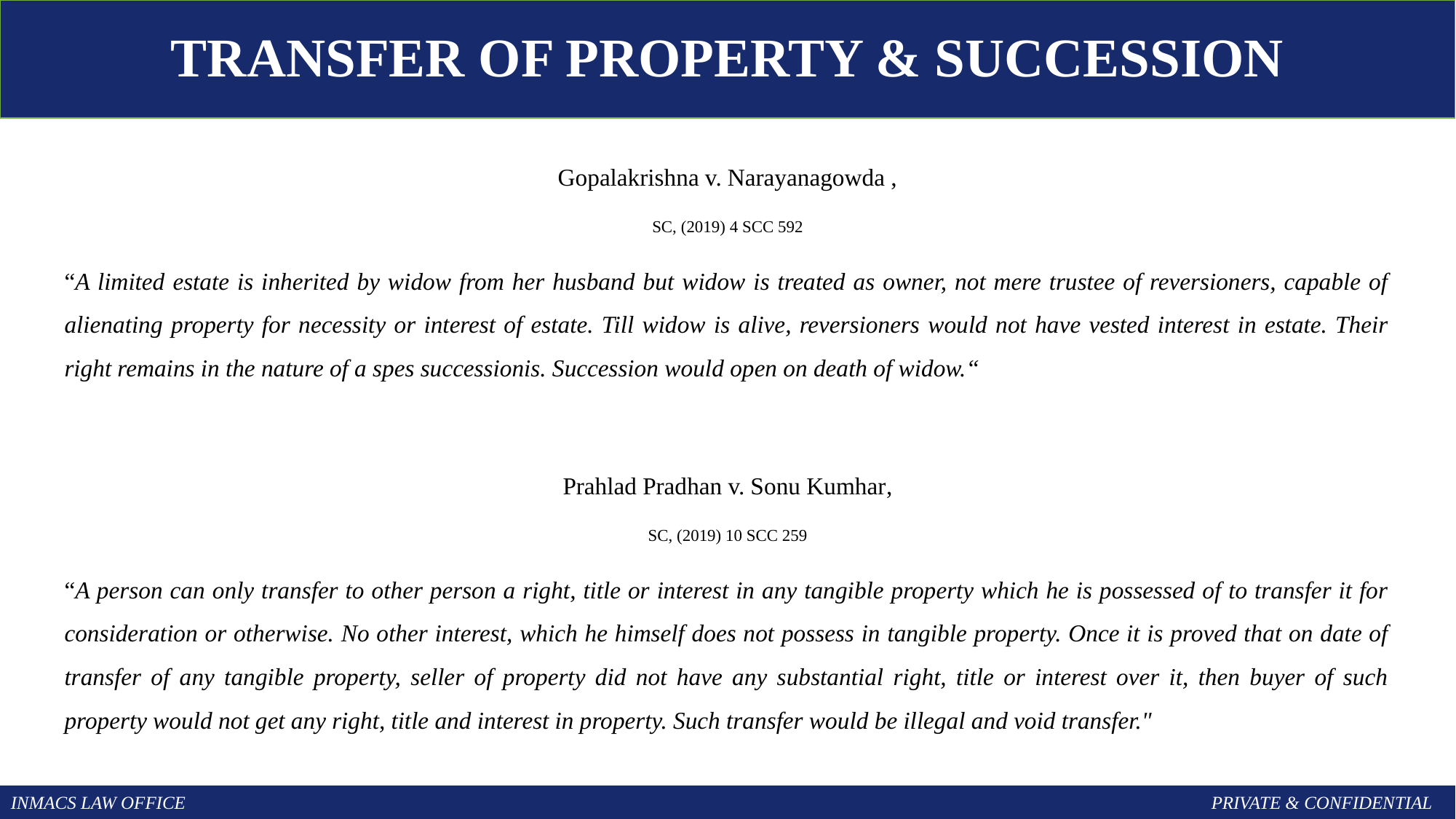

TRANSFER OF PROPERTY & SUCCESSION
Gopalakrishna v. Narayanagowda ,
SC, (2019) 4 SCC 592
“A limited estate is inherited by widow from her husband but widow is treated as owner, not mere trustee of reversioners, capable of alienating property for necessity or interest of estate. Till widow is alive, reversioners would not have vested interest in estate. Their right remains in the nature of a spes successionis. Succession would open on death of widow.“

Prahlad Pradhan v. Sonu Kumhar,
SC, (2019) 10 SCC 259
“A person can only transfer to other person a right, title or interest in any tangible property which he is possessed of to transfer it for consideration or otherwise. No other interest, which he himself does not possess in tangible property. Once it is proved that on date of transfer of any tangible property, seller of property did not have any substantial right, title or interest over it, then buyer of such property would not get any right, title and interest in property. Such transfer would be illegal and void transfer."
INMACS LAW OFFICE										PRIVATE & CONFIDENTIAL